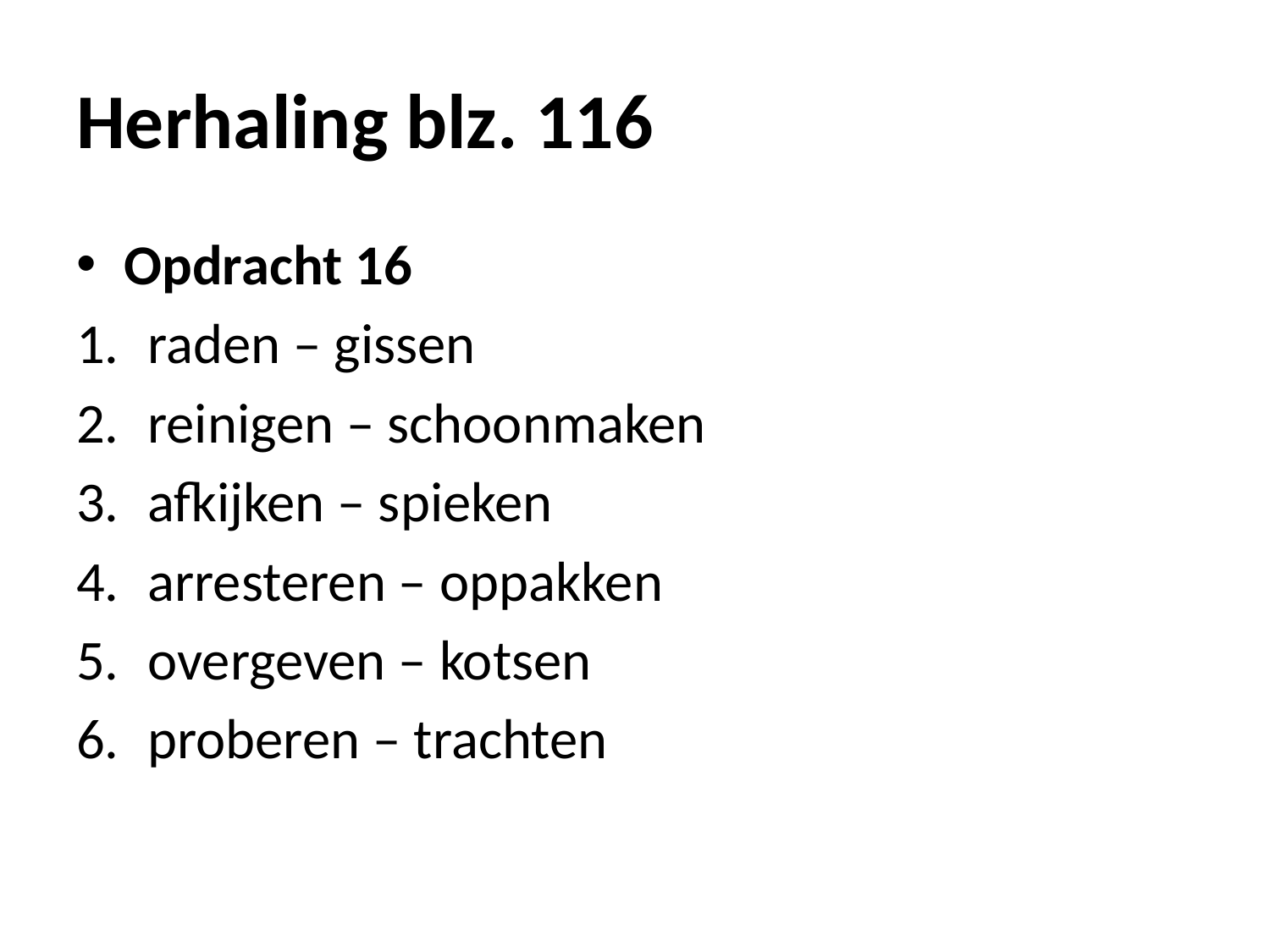

# Herhaling blz. 116
Opdracht 16
raden – gissen
reinigen – schoonmaken
afkijken – spieken
arresteren – oppakken
overgeven – kotsen
proberen – trachten